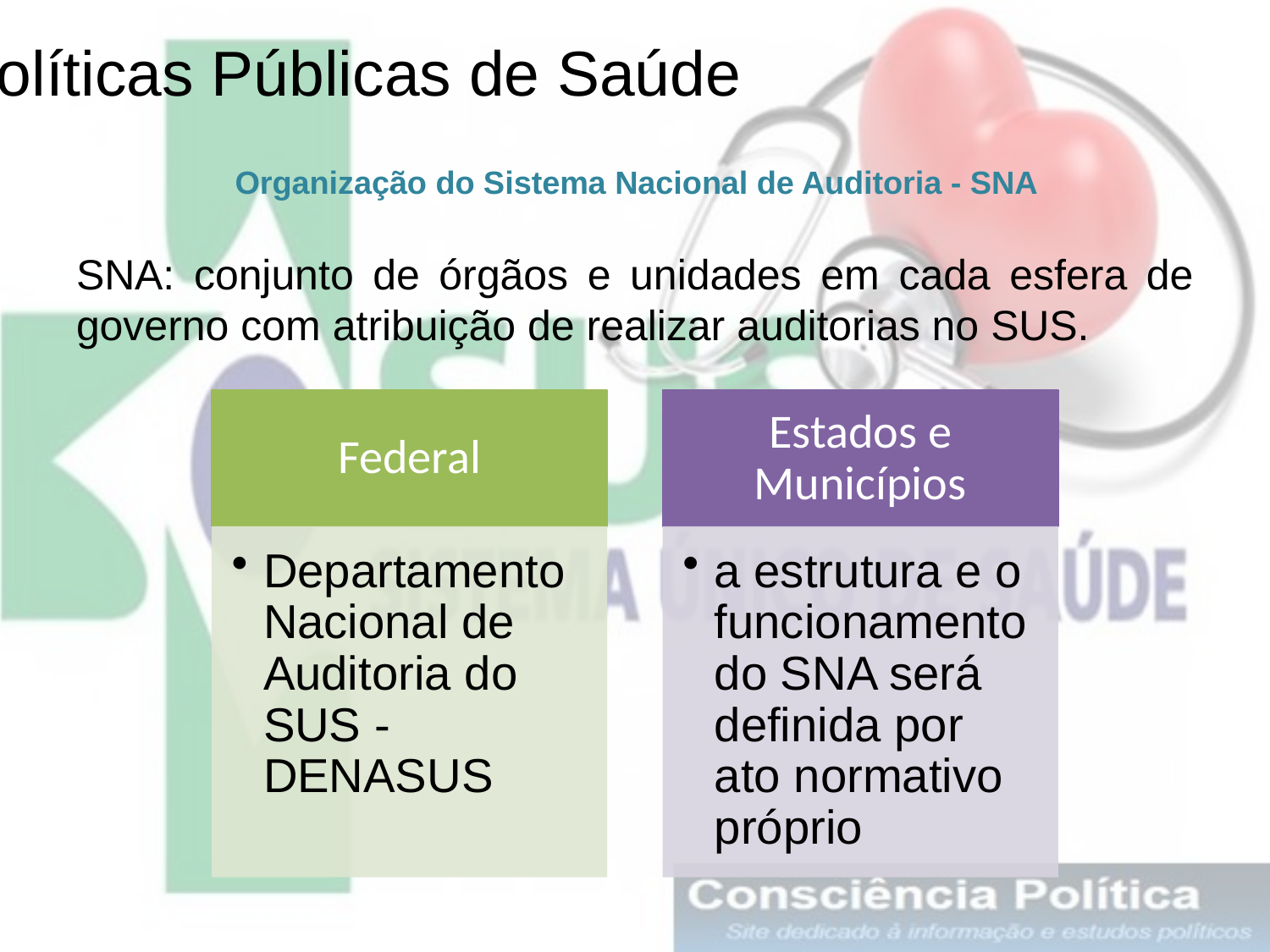

Políticas Públicas de Saúde
Organização do Sistema Nacional de Auditoria - SNA
SNA: conjunto de órgãos e unidades em cada esfera de governo com atribuição de realizar auditorias no SUS.
Federal
Departamento Nacional de Auditoria do SUS - DENASUS
Estados e Municípios
a estrutura e o funcionamento do SNA será definida por ato normativo próprio